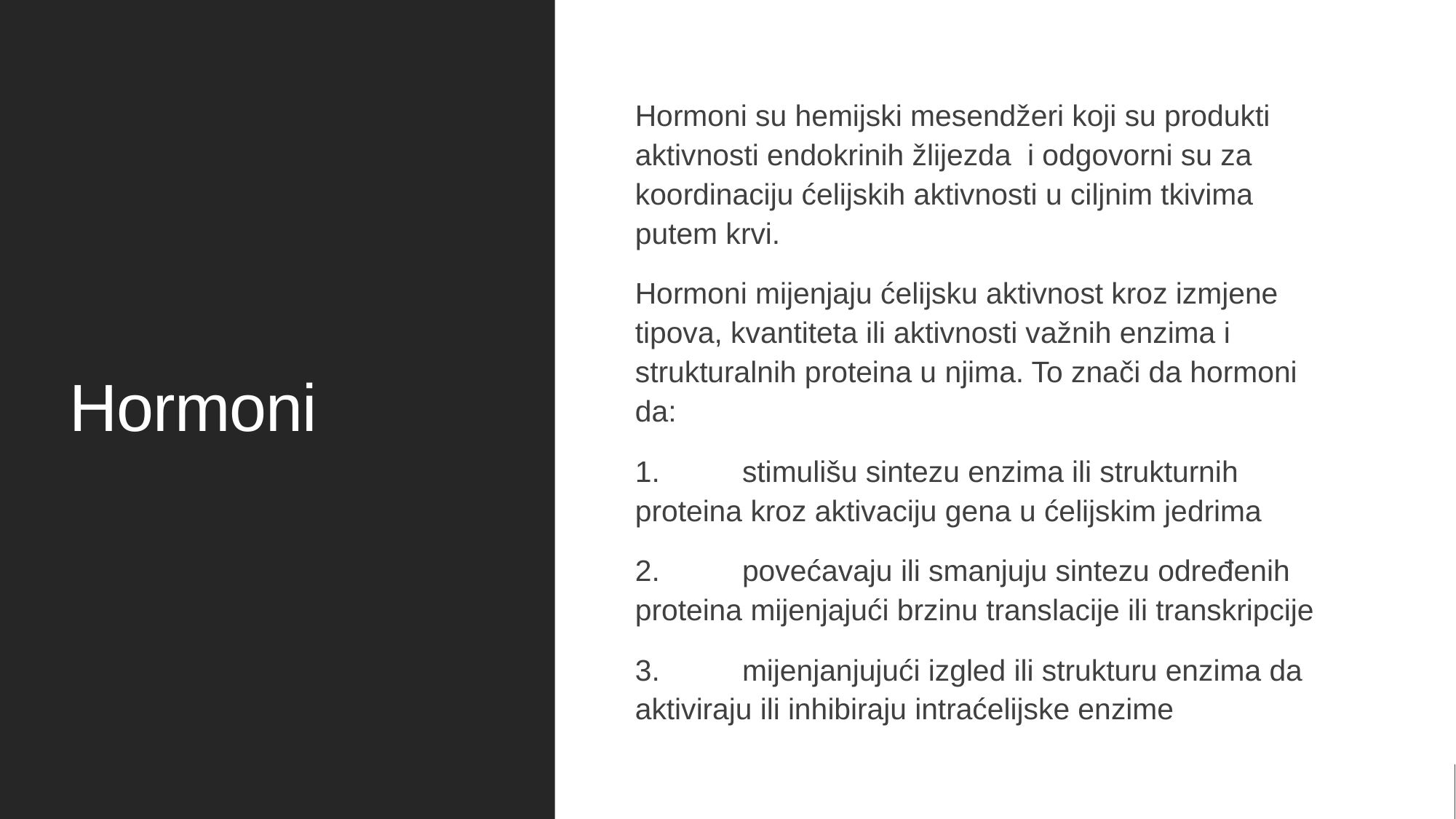

# Hormoni
Hormoni su hemijski mesendžeri koji su produkti aktivnosti endokrinih žlijezda  i odgovorni su za koordinaciju ćelijskih aktivnosti u ciljnim tkivima putem krvi.
Hormoni mijenjaju ćelijsku aktivnost kroz izmjene tipova, kvantiteta ili aktivnosti važnih enzima i strukturalnih proteina u njima. To znači da hormoni da:
1.	stimulišu sintezu enzima ili strukturnih proteina kroz aktivaciju gena u ćelijskim jedrima
2. 	povećavaju ili smanjuju sintezu određenih proteina mijenjajući brzinu translacije ili transkripcije
3.	mijenjanjujući izgled ili strukturu enzima da aktiviraju ili inhibiraju intraćelijske enzime